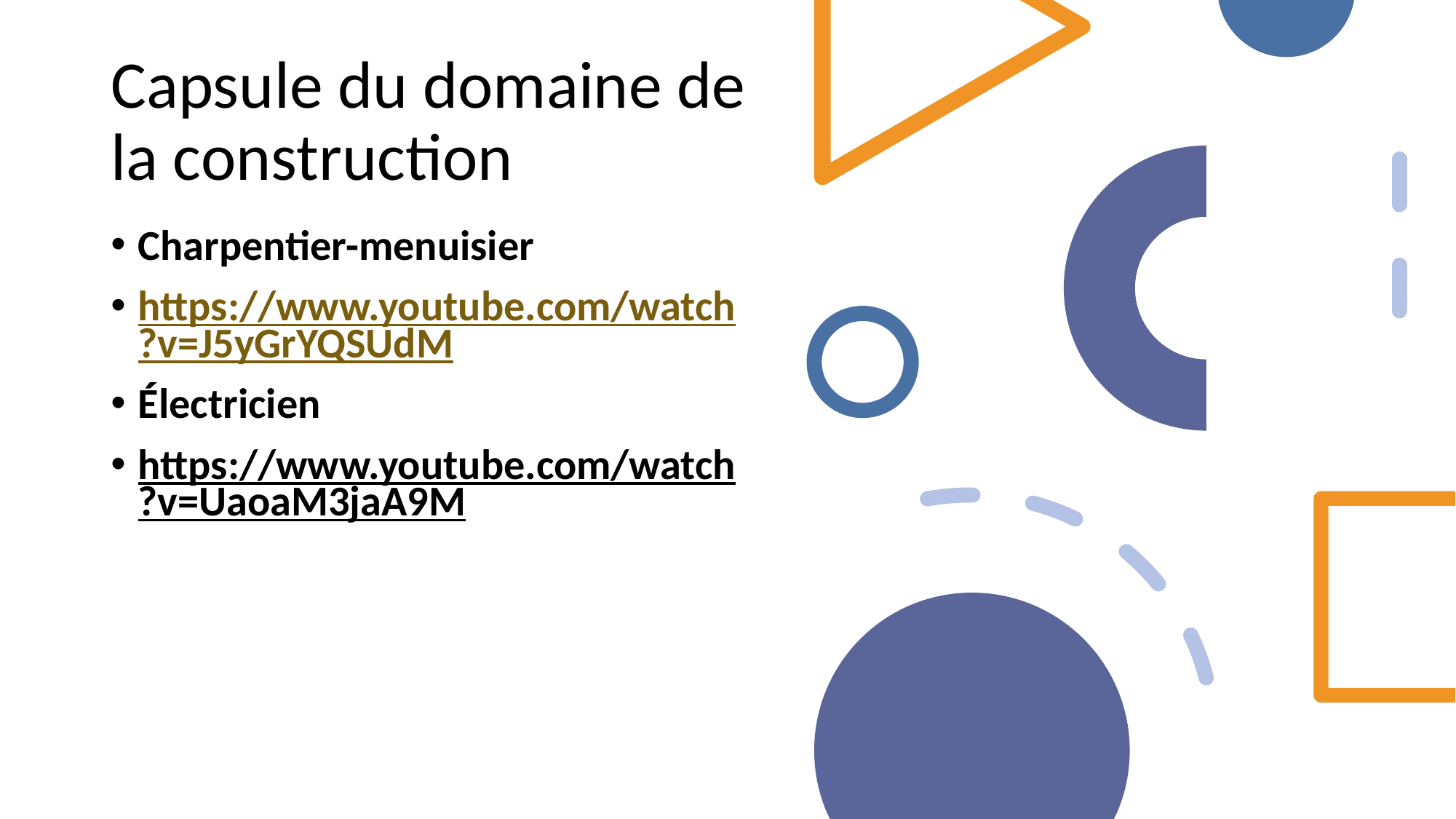

# Capsule du domaine de la construction

Charpentier-menuisier
https://www.youtube.com/watch?v=J5yGrYQSUdM
Électricien
https://www.youtube.com/watch?v=UaoaM3jaA9M